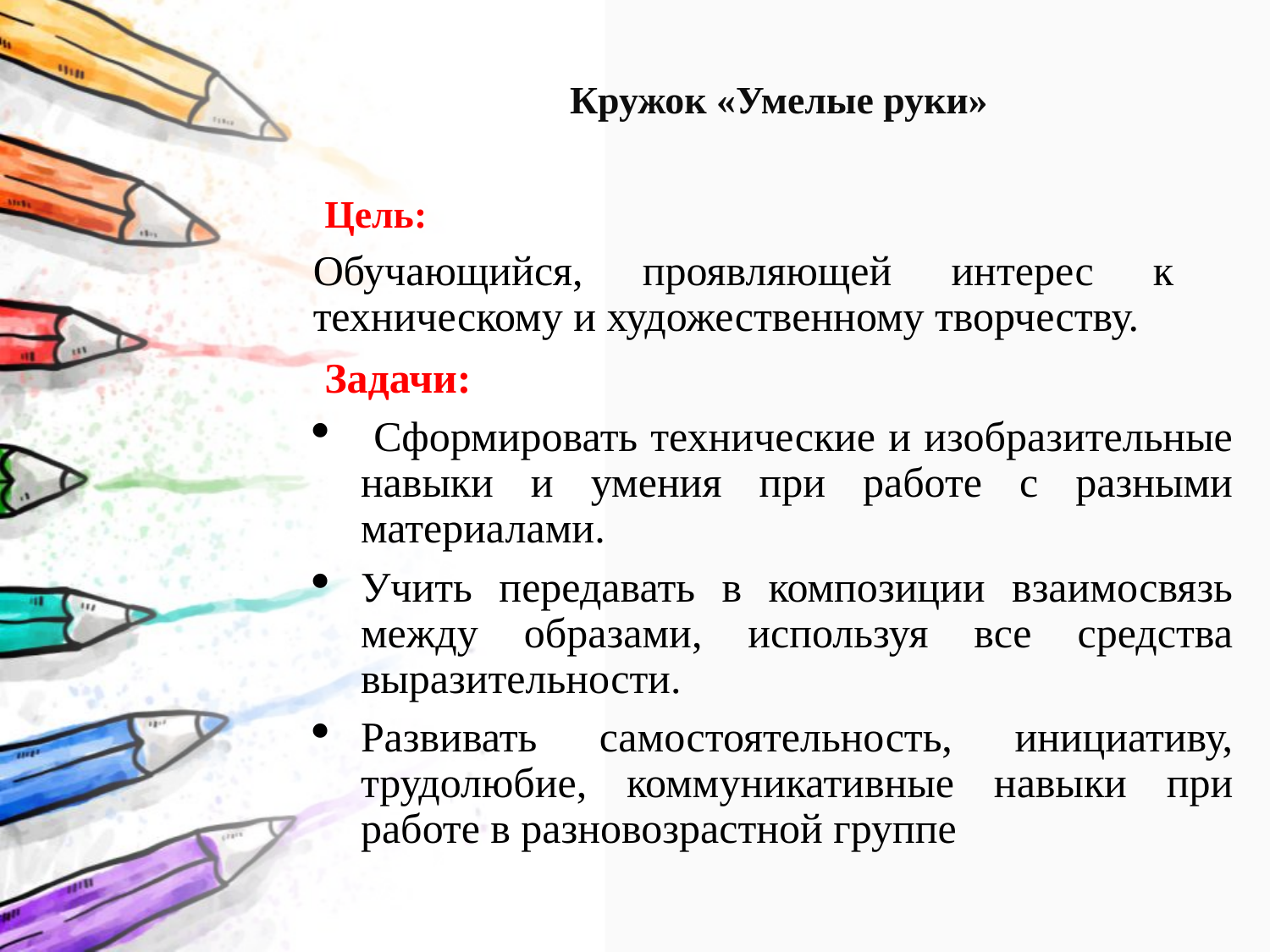

Кружок «Умелые руки»

Цель:
Обучающийся, проявляющей интерес к  техническому и художественному творчеству.
Задачи:
 Сформировать технические и изобразительные навыки и умения при работе с разными материалами.
Учить передавать в композиции взаимосвязь между образами, используя все средства выразительности.
Развивать самостоятельность, инициативу, трудолюбие, коммуникативные навыки при работе в разновозрастной группе